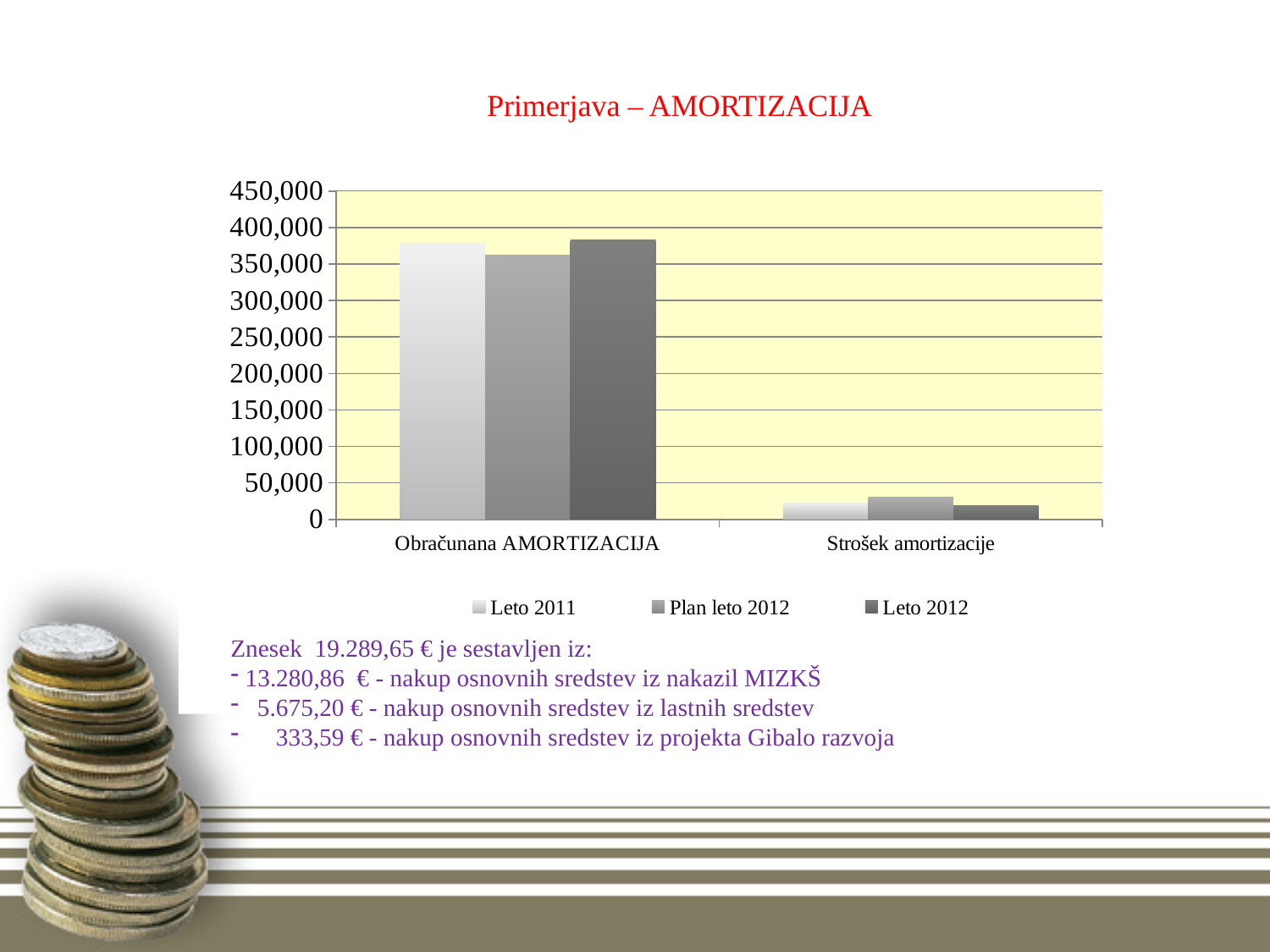

# Primerjava – AMORTIZACIJA

### Chart

| Category | Leto 2011 | Plan leto 2012 | Leto 2012 |
|---|---|---|---|
| Obračunana AMORTIZACIJA | 378389.2 | 362100.0 | 382510.95 |
| Strošek amortizacije | 22650.04 | 30000.0 | 19289.65 |
Znesek  19.289,65 € je sestavljen iz:
 13.280,86  € - nakup osnovnih sredstev iz nakazil MIZKŠ
   5.675,20 € - nakup osnovnih sredstev iz lastnih sredstev
      333,59 € - nakup osnovnih sredstev iz projekta Gibalo razvoja